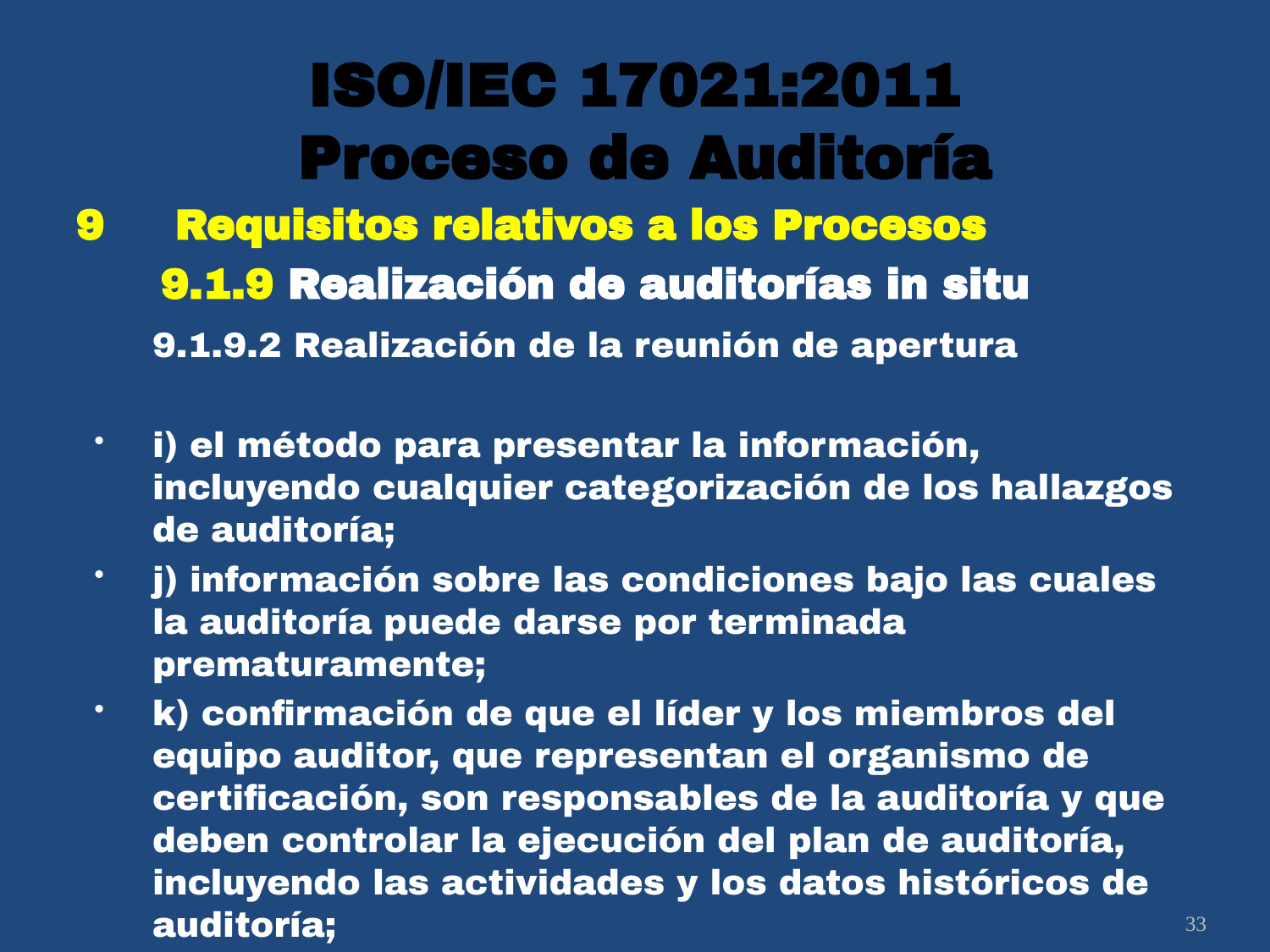

# ISO/IEC 17021:2011 Proceso de Auditoría
9	 Requisitos relativos a los Procesos
	9.1.9 Realización de auditorías in situ
	9.1.9.2 Realización de la reunión de apertura

i) el método para presentar la información, incluyendo cualquier categorización de los hallazgos de auditoría;
j) información sobre las condiciones bajo las cuales la auditoría puede darse por terminada prematuramente;
k) confirmación de que el líder y los miembros del equipo auditor, que representan el organismo de certificación, son responsables de la auditoría y que deben controlar la ejecución del plan de auditoría, incluyendo las actividades y los datos históricos de auditoría;
33